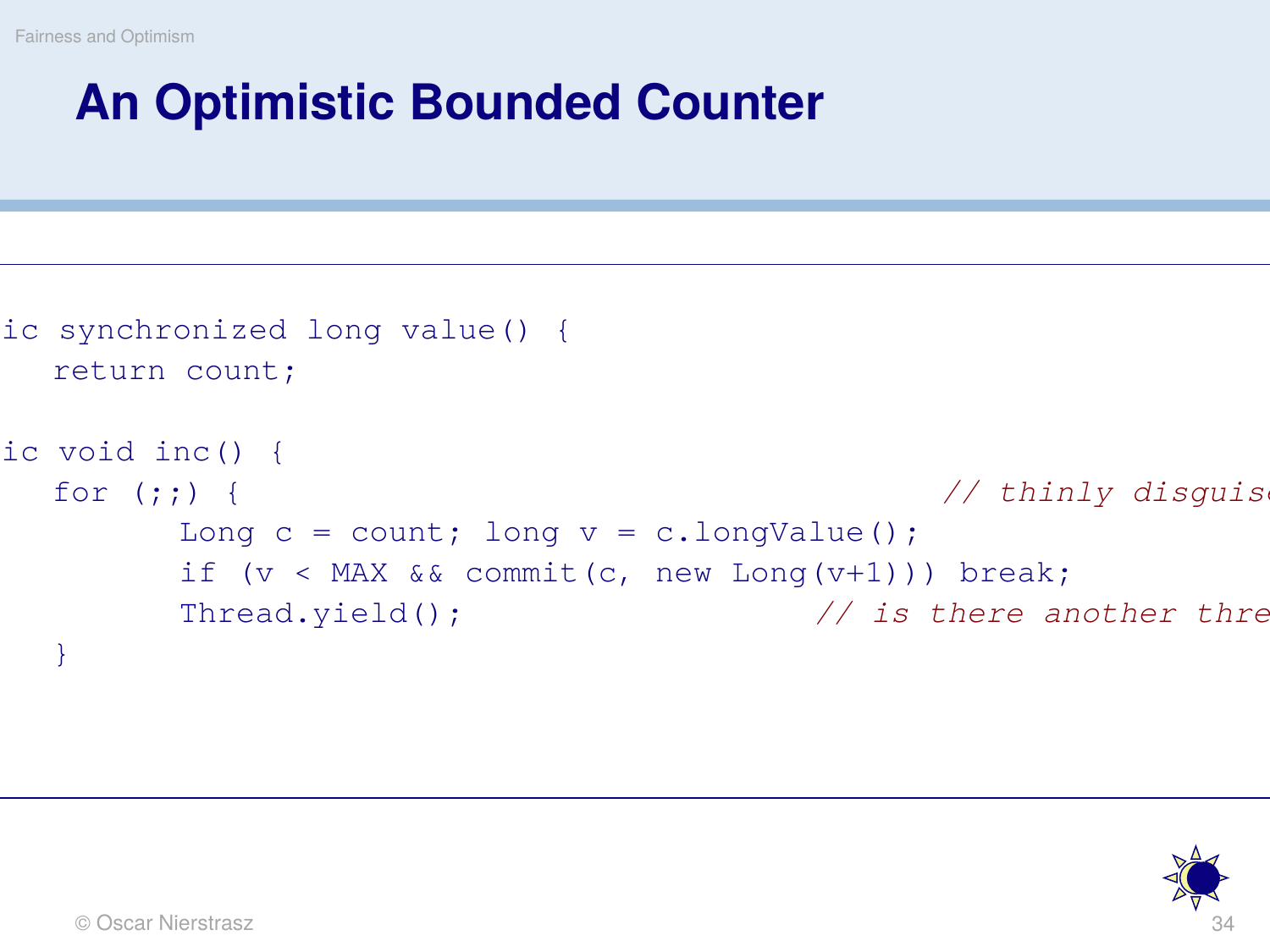

Fairness and Optimism
# An Optimistic Bounded Counter
	...
	public synchronized long value() {
		return count;
	}
	public void inc() {
		for (;;) {						// thinly disguised busy-wait!
			Long c = count; long v = c.longValue();
			if (v < MAX && commit(c, new Long(v+1))) break;
			Thread.yield();			// is there another thread?!
		}
	}
	...
}

© Oscar Nierstrasz
34